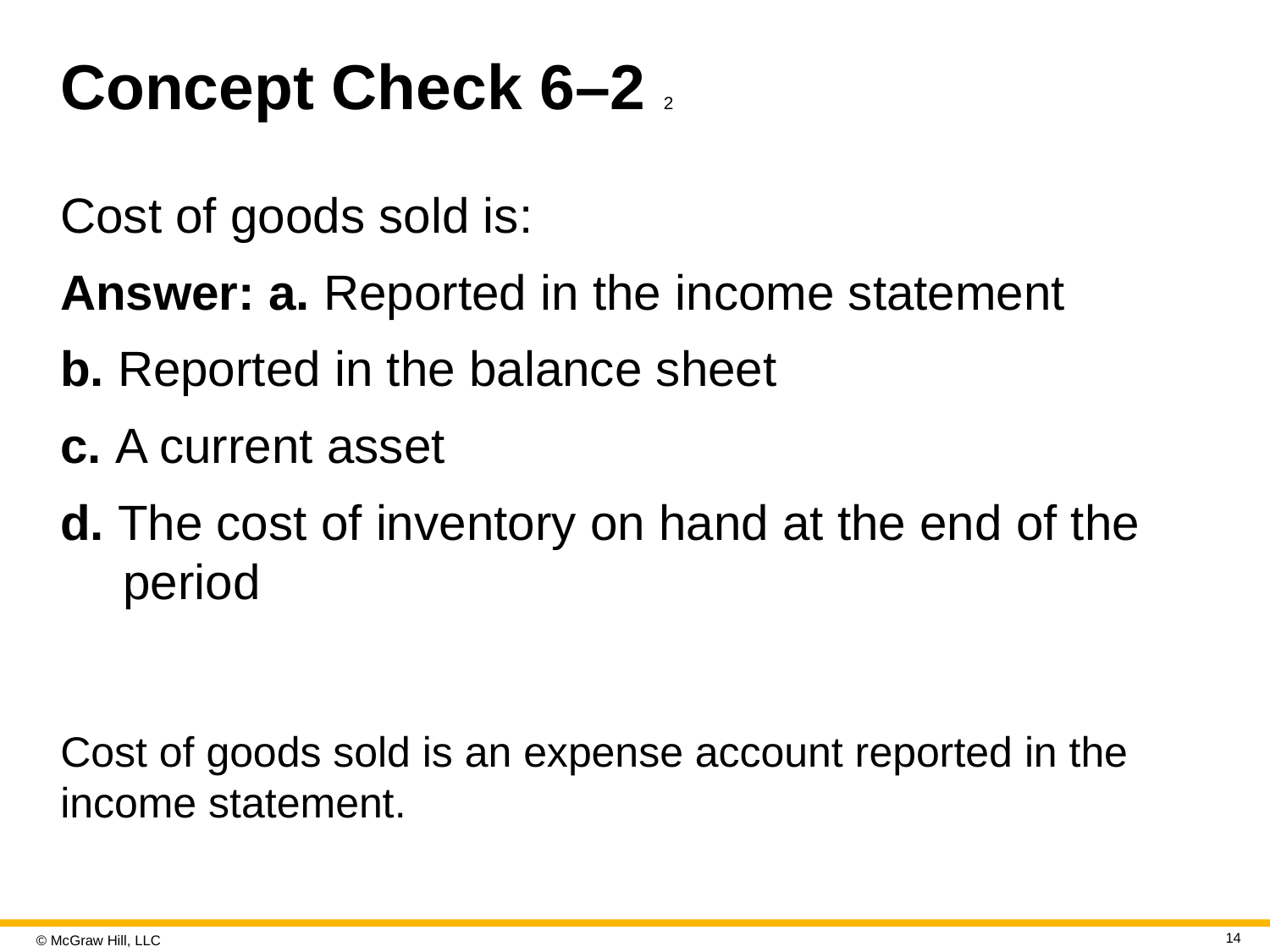

# Concept Check 6–2 2
Cost of goods sold is:
Answer: a. Reported in the income statement
b. Reported in the balance sheet
c. A current asset
d. The cost of inventory on hand at the end of the period
Cost of goods sold is an expense account reported in the income statement.
14